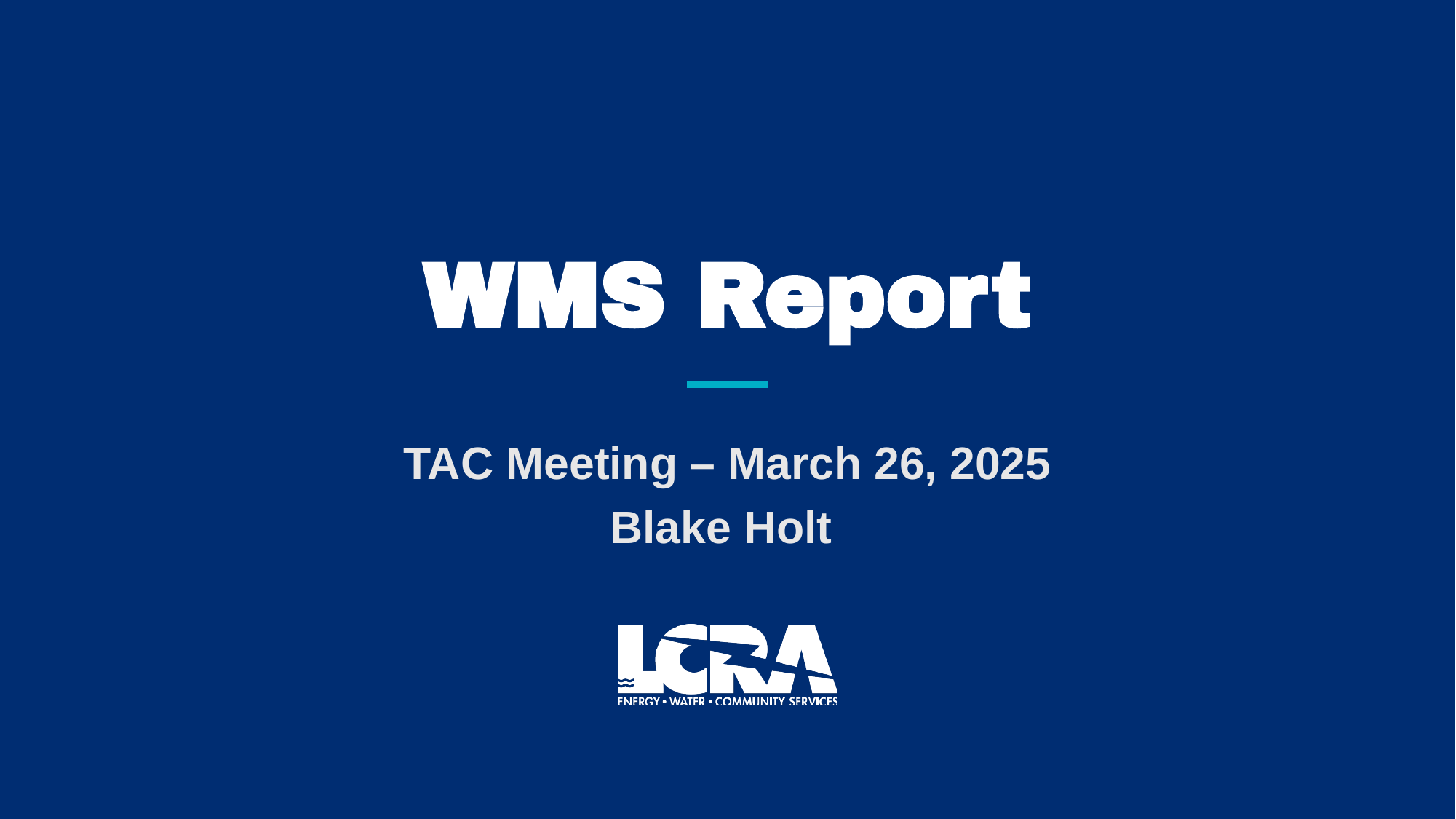

# WMS Report
TAC Meeting – March 26, 2025
Blake Holt